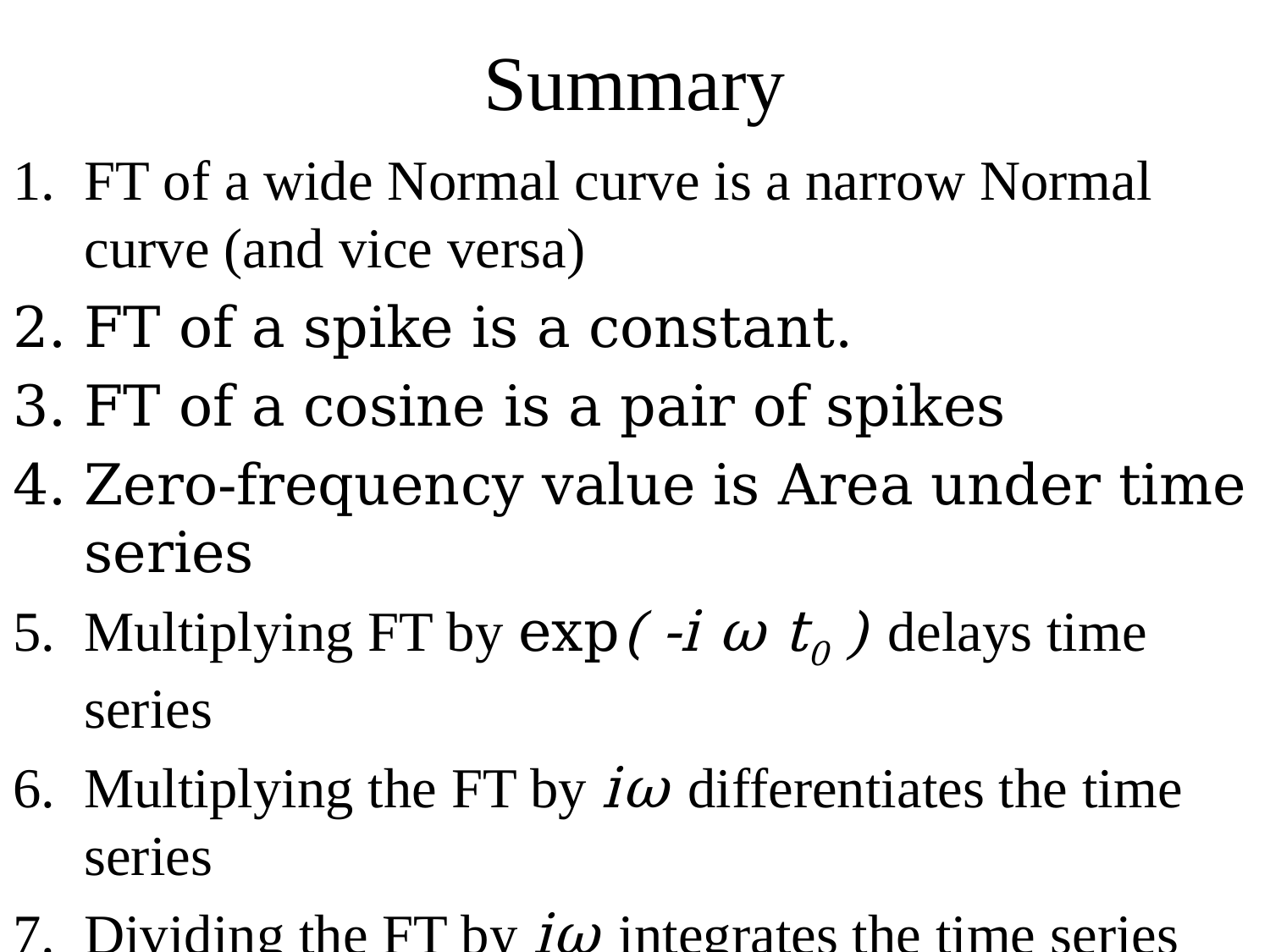

# Summary
FT of a wide Normal curve is a narrow Normal curve (and vice versa)
FT of a spike is a constant.
FT of a cosine is a pair of spikes
Zero-frequency value is Area under time series
Multiplying FT by exp( -i ω t0 ) delays time series
Multiplying the FT by iω differentiates the time series
Dividing the FT by iω integrates the time series
FT of convolution is product of FT’s